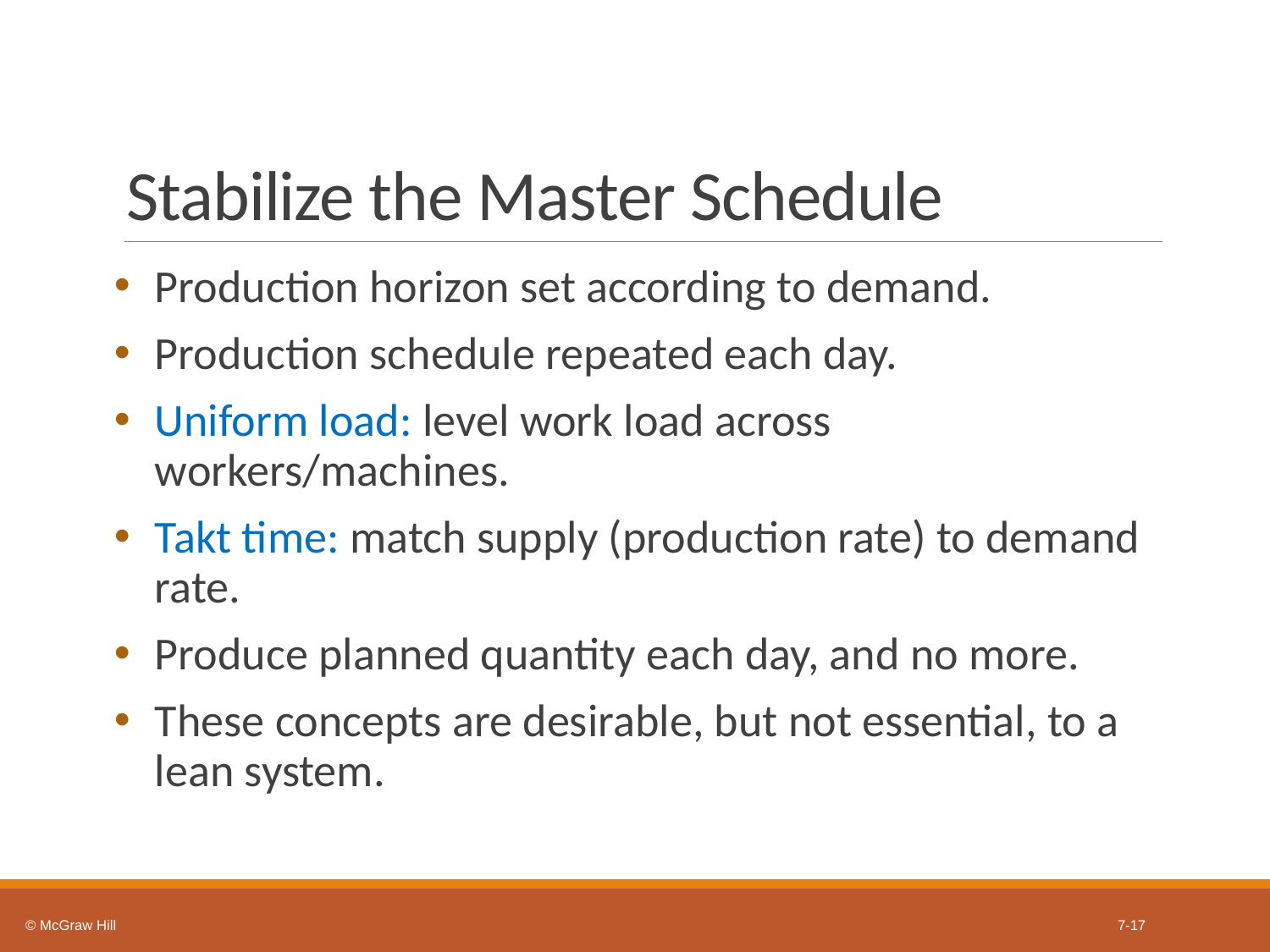

# Stabilize the Master Schedule
Production horizon set according to demand.
Production schedule repeated each day.
Uniform load: level work load across workers/machines.
Takt time: match supply (production rate) to demand rate.
Produce planned quantity each day, and no more.
These concepts are desirable, but not essential, to a lean system.